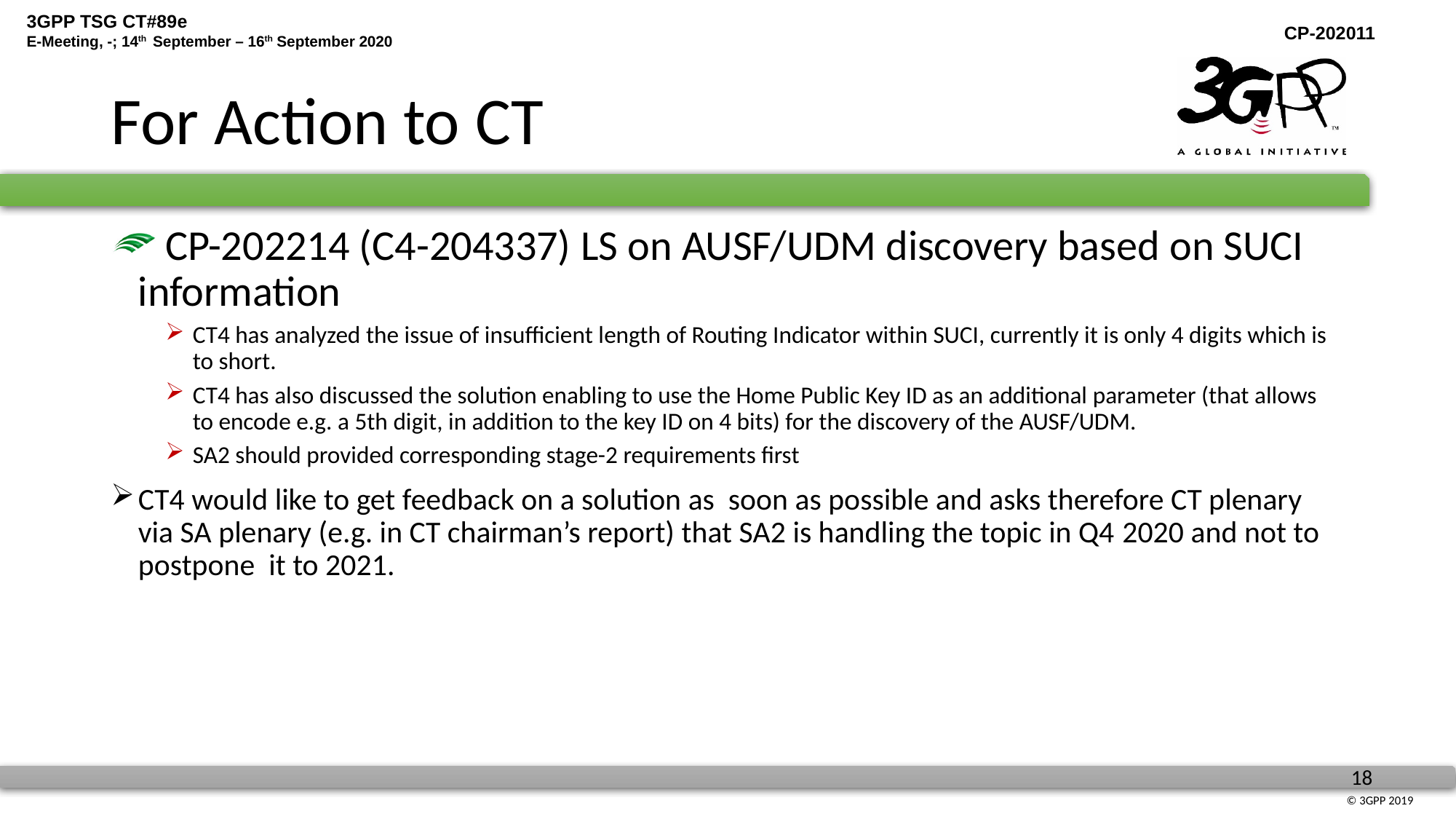

# For Action to CT
 CP-202214 (C4-204337) LS on AUSF/UDM discovery based on SUCI information
CT4 has analyzed the issue of insufficient length of Routing Indicator within SUCI, currently it is only 4 digits which is to short.
CT4 has also discussed the solution enabling to use the Home Public Key ID as an additional parameter (that allows to encode e.g. a 5th digit, in addition to the key ID on 4 bits) for the discovery of the AUSF/UDM.
SA2 should provided corresponding stage-2 requirements first
CT4 would like to get feedback on a solution as  soon as possible and asks therefore CT plenary via SA plenary (e.g. in CT chairman’s report) that SA2 is handling the topic in Q4 2020 and not to postpone  it to 2021.